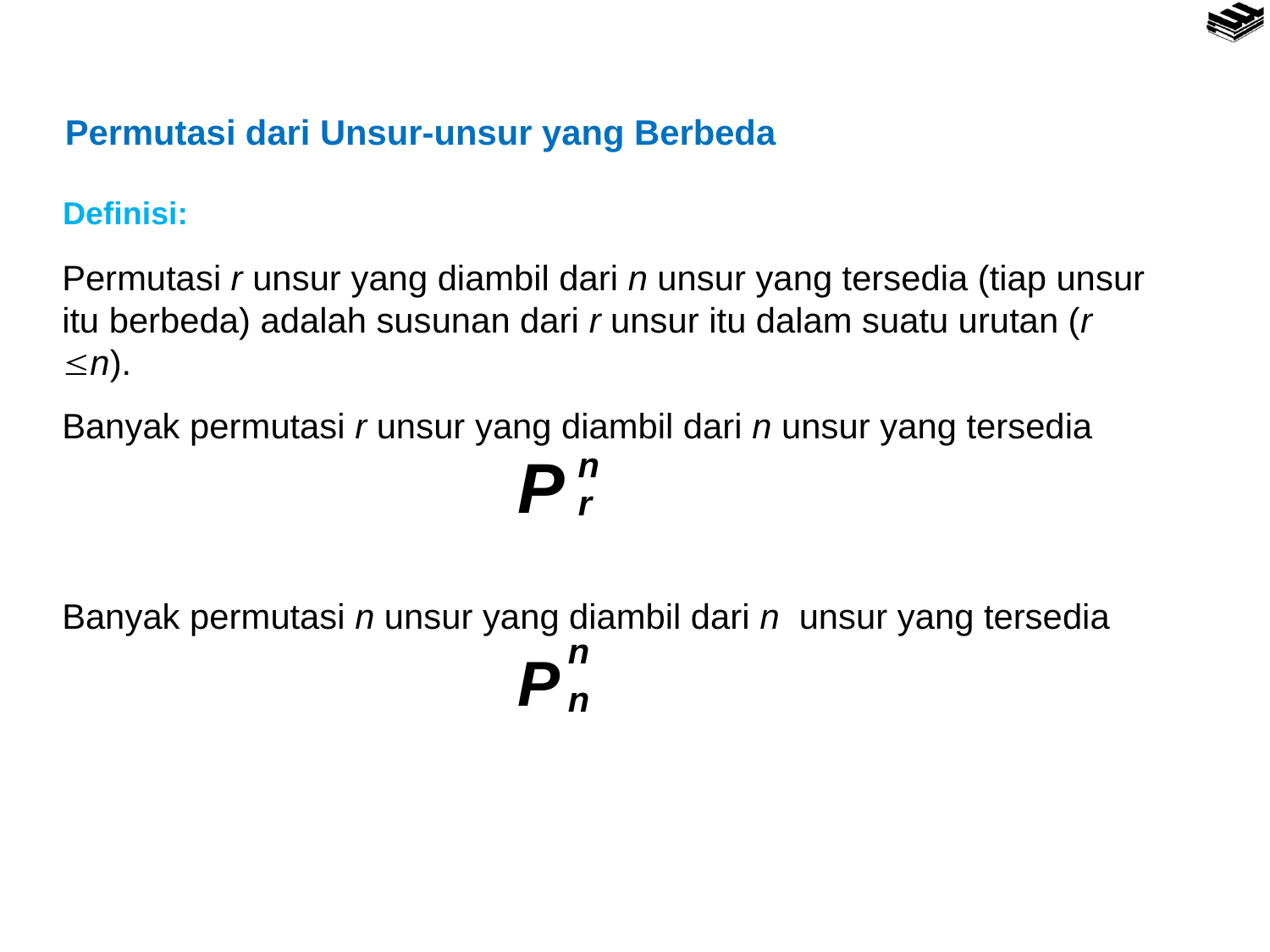

Permutasi dari Unsur-unsur yang Berbeda
Definisi:
Permutasi r unsur yang diambil dari n unsur yang tersedia (tiap unsur itu berbeda) adalah susunan dari r unsur itu dalam suatu urutan (r ≤n).
Banyak permutasi r unsur yang diambil dari n unsur yang tersedia

Banyak permutasi n unsur yang diambil dari n  unsur yang tersedia

P
n
r
n
P
n